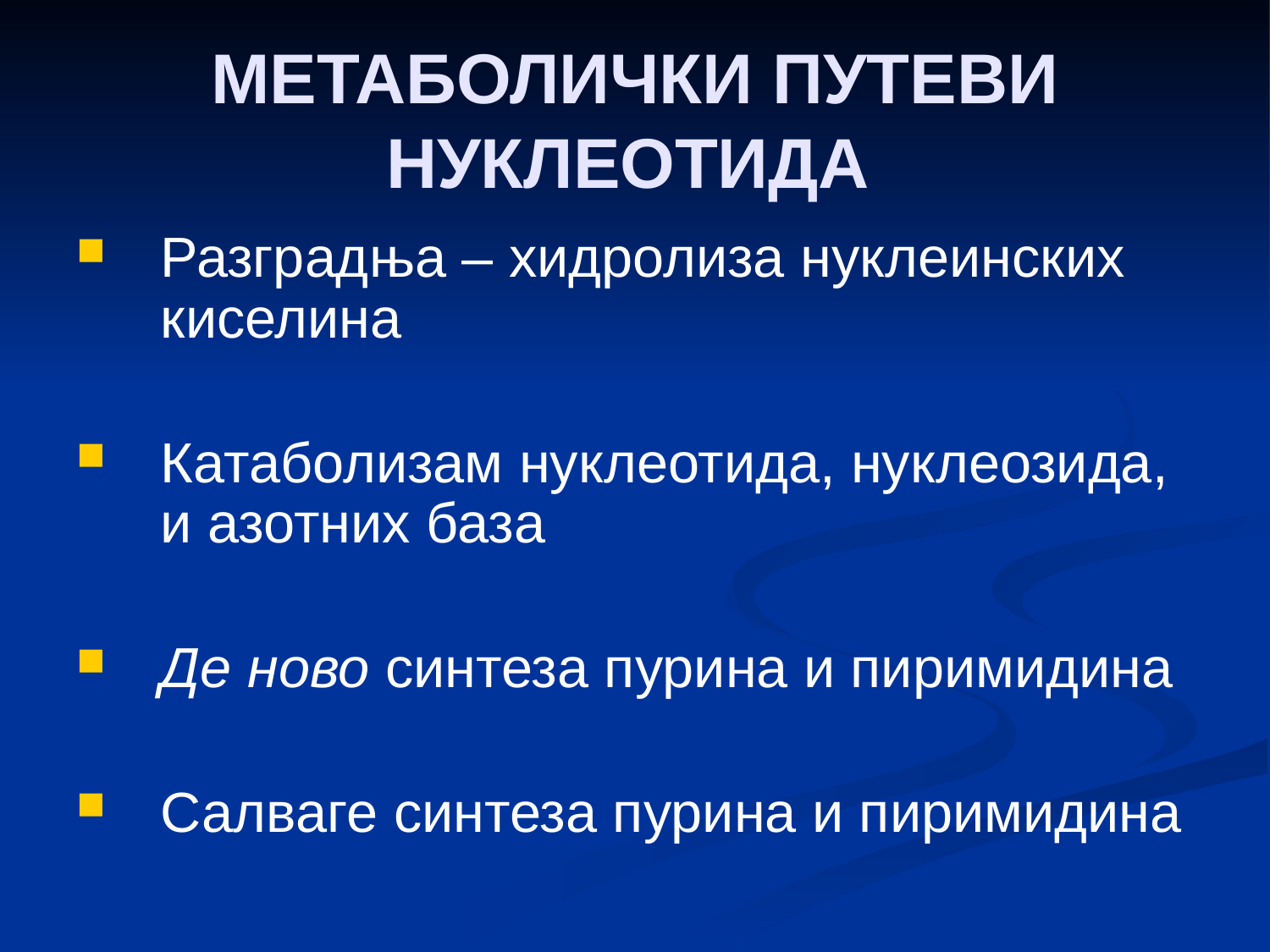

# МЕТАБОЛИЧКИ ПУТЕВИ НУКЛЕОТИДА
Разградња – хидролиза нуклеинских киселина

Катаболизам нуклеотида, нуклеозида, и азотних база

Де ново синтеза пурина и пиримидина

Салваге синтеза пурина и пиримидина